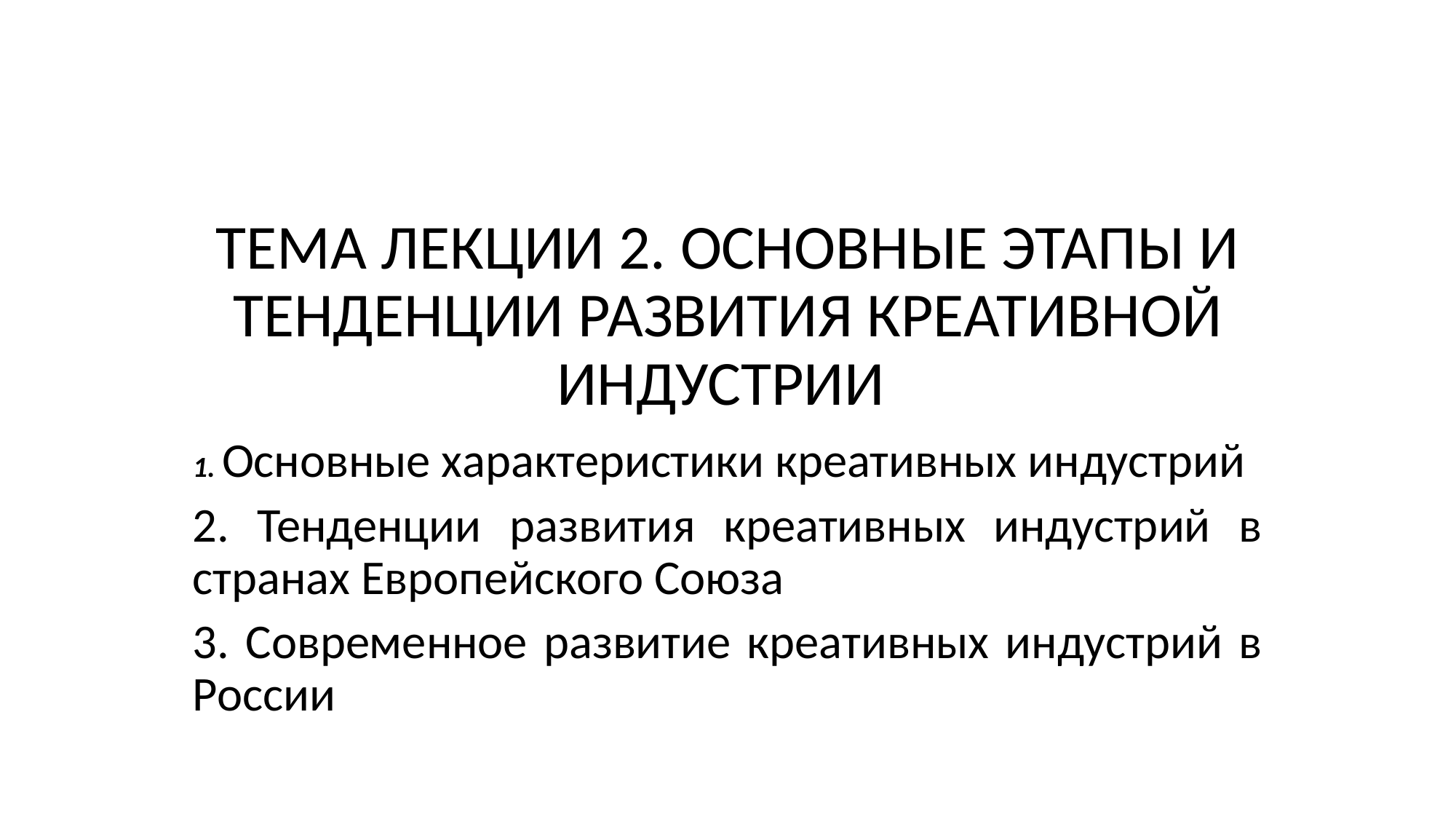

# ТЕМА ЛЕКЦИИ 2. ОСНОВНЫЕ ЭТАПЫ И ТЕНДЕНЦИИ РАЗВИТИЯ КРЕАТИВНОЙ ИНДУСТРИИ
1. Основные характеристики креативных индустрий
2. Тенденции развития креативных индустрий в странах Европейского Союза
3. Современное развитие креативных индустрий в России